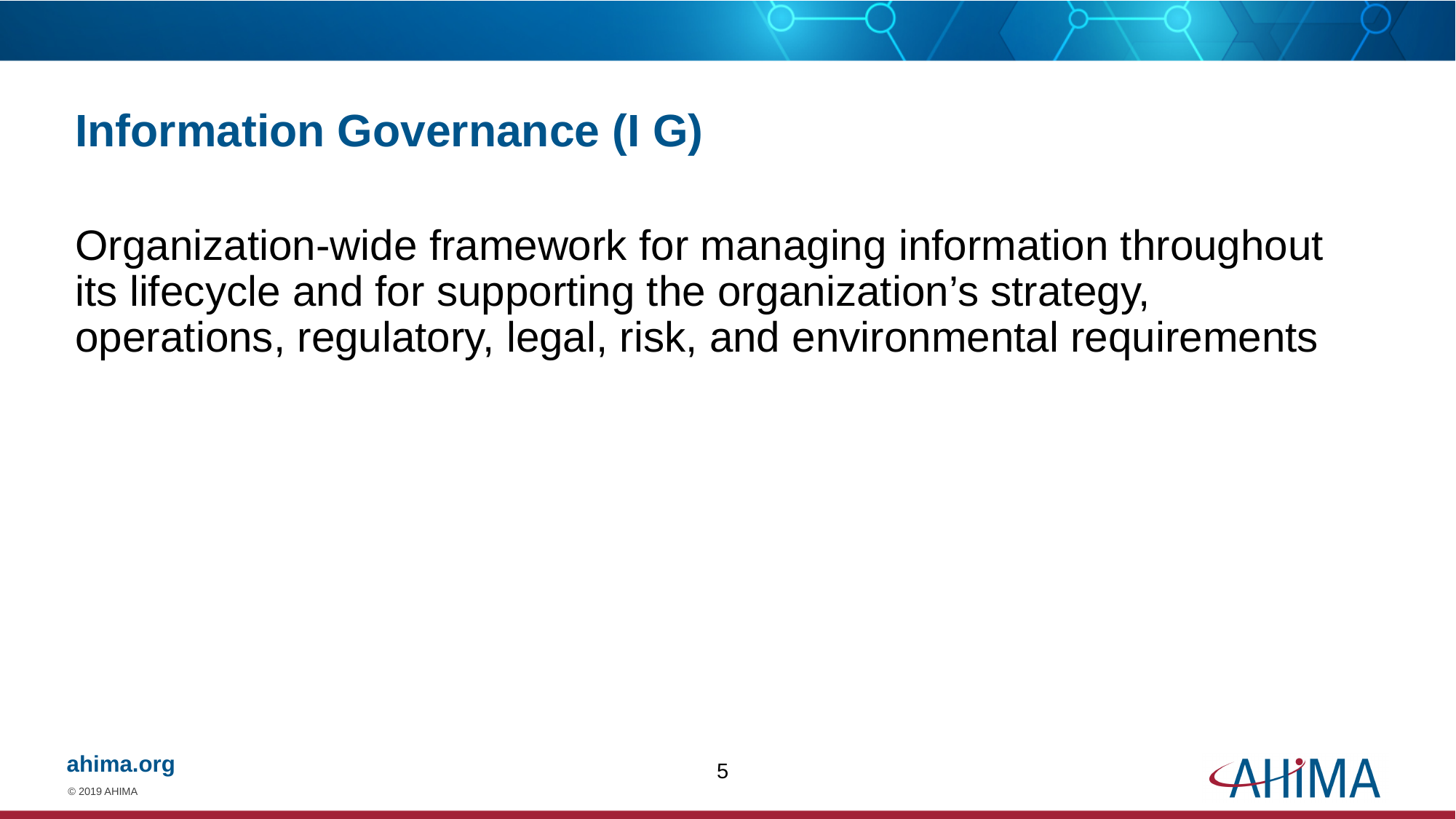

# Information Governance (I G)
Organization-wide framework for managing information throughout its lifecycle and for supporting the organization’s strategy, operations, regulatory, legal, risk, and environmental requirements